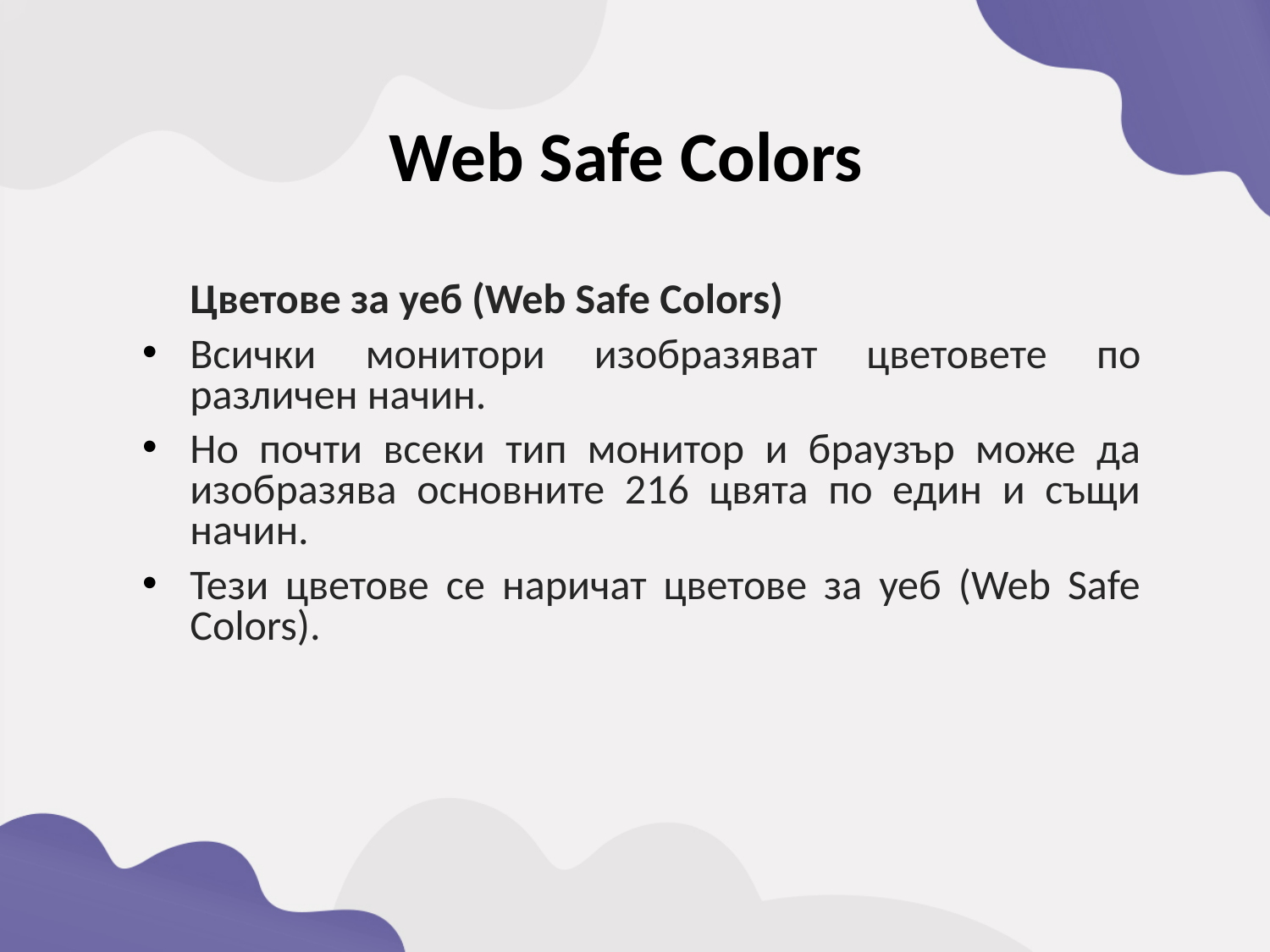

Web Safe Colors

	Цветове за уеб (Web Safe Colors)
Всички монитори изобразяват цветовете по различен начин.
Но почти всеки тип монитор и браузър може да изобразява основните 216 цвята по един и същи начин.
Тези цветове се наричат цветове за уеб (Web Safe Colors).